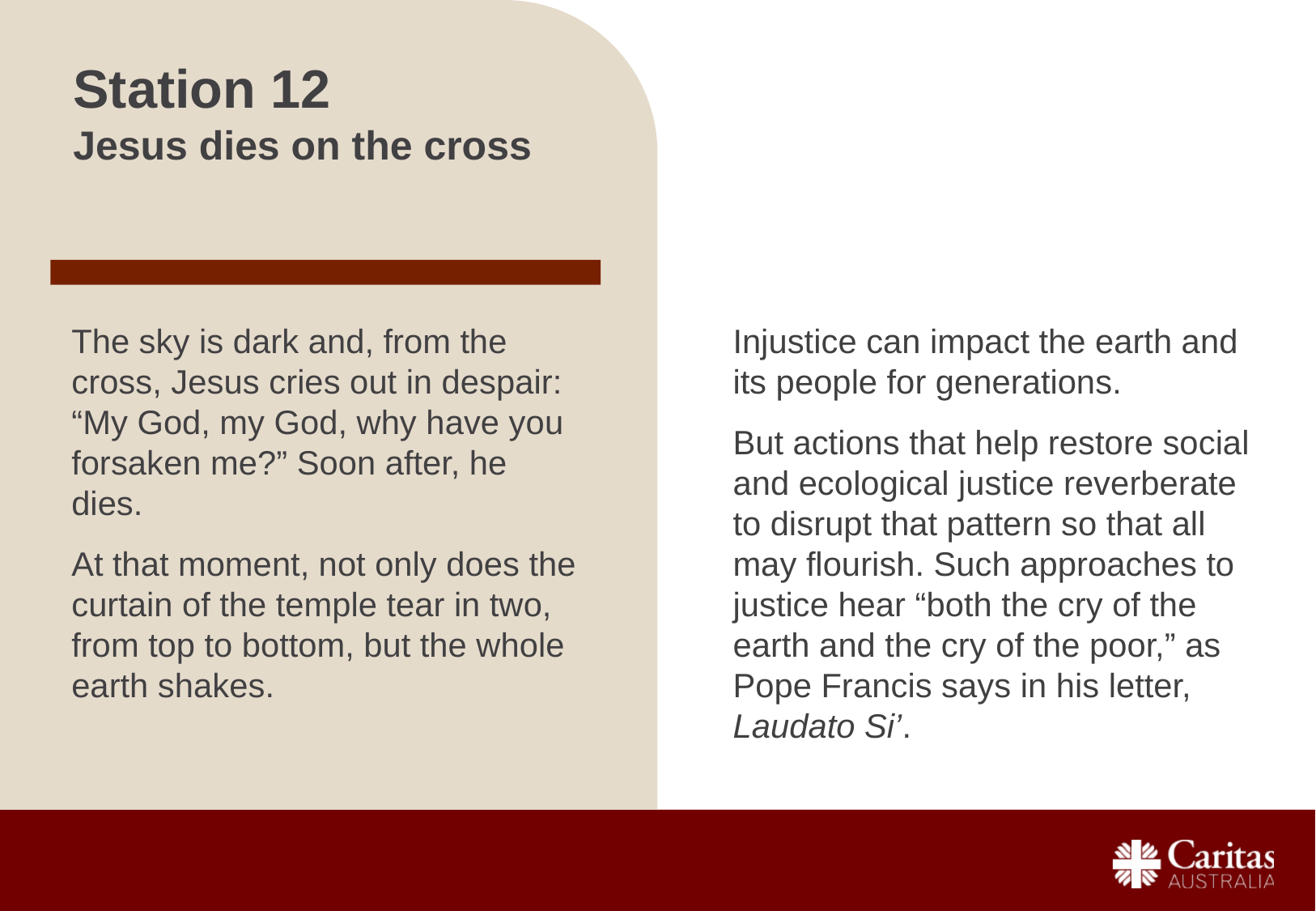

# Station 12 Jesus dies on the cross

The sky is dark and, from the cross, Jesus cries out in despair: “My God, my God, why have you forsaken me?” Soon after, he dies.
At that moment, not only does the curtain of the temple tear in two, from top to bottom, but the whole earth shakes.
Injustice can impact the earth and its people for generations.
But actions that help restore social and ecological justice reverberate to disrupt that pattern so that all may flourish. Such approaches to justice hear “both the cry of the earth and the cry of the poor,” as Pope Francis says in his letter, Laudato Si’.